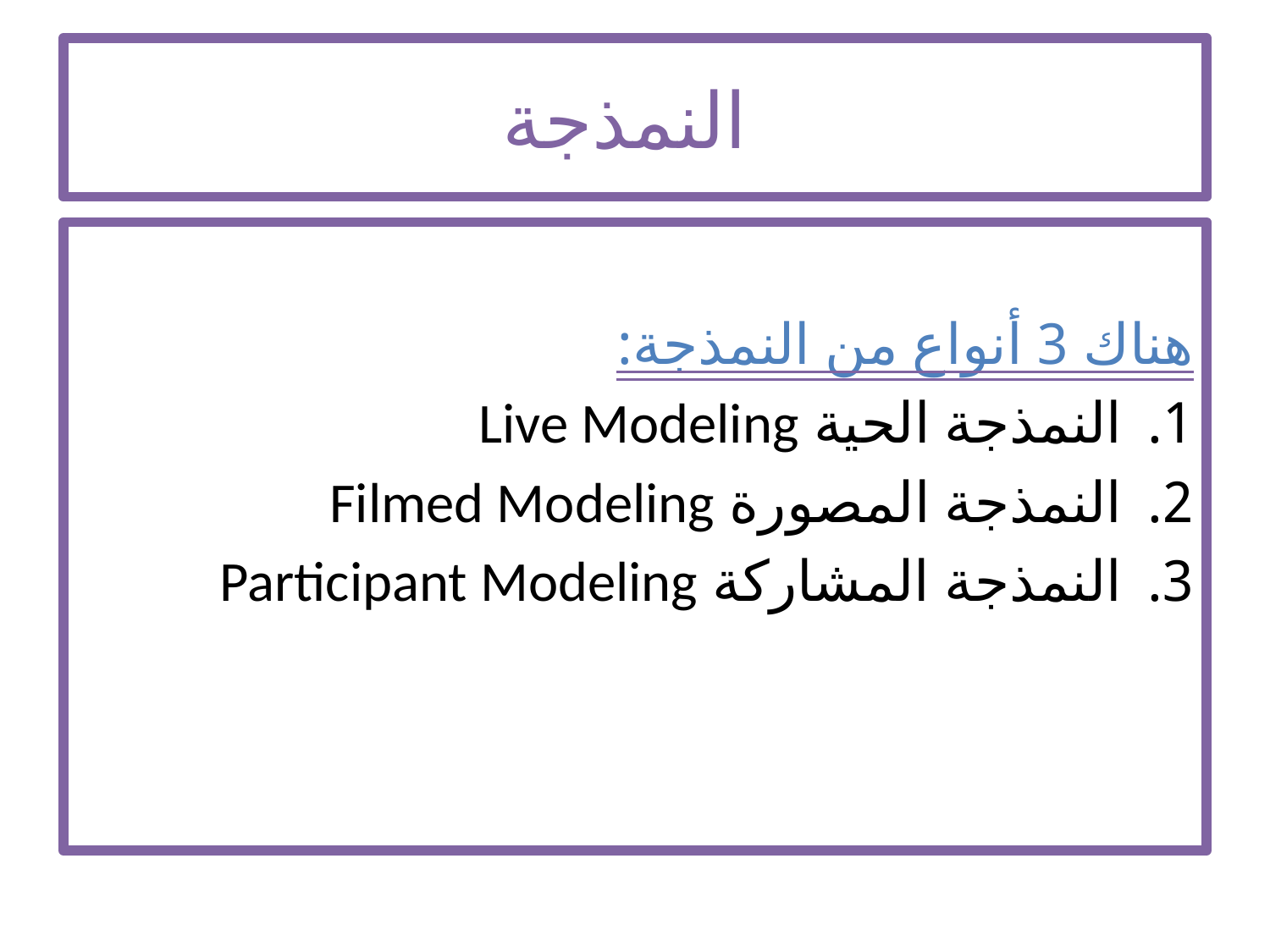

# النمذجة

هناك 3 أنواع من النمذجة:
النمذجة الحية Live Modeling
النمذجة المصورة Filmed Modeling
النمذجة المشاركة Participant Modeling